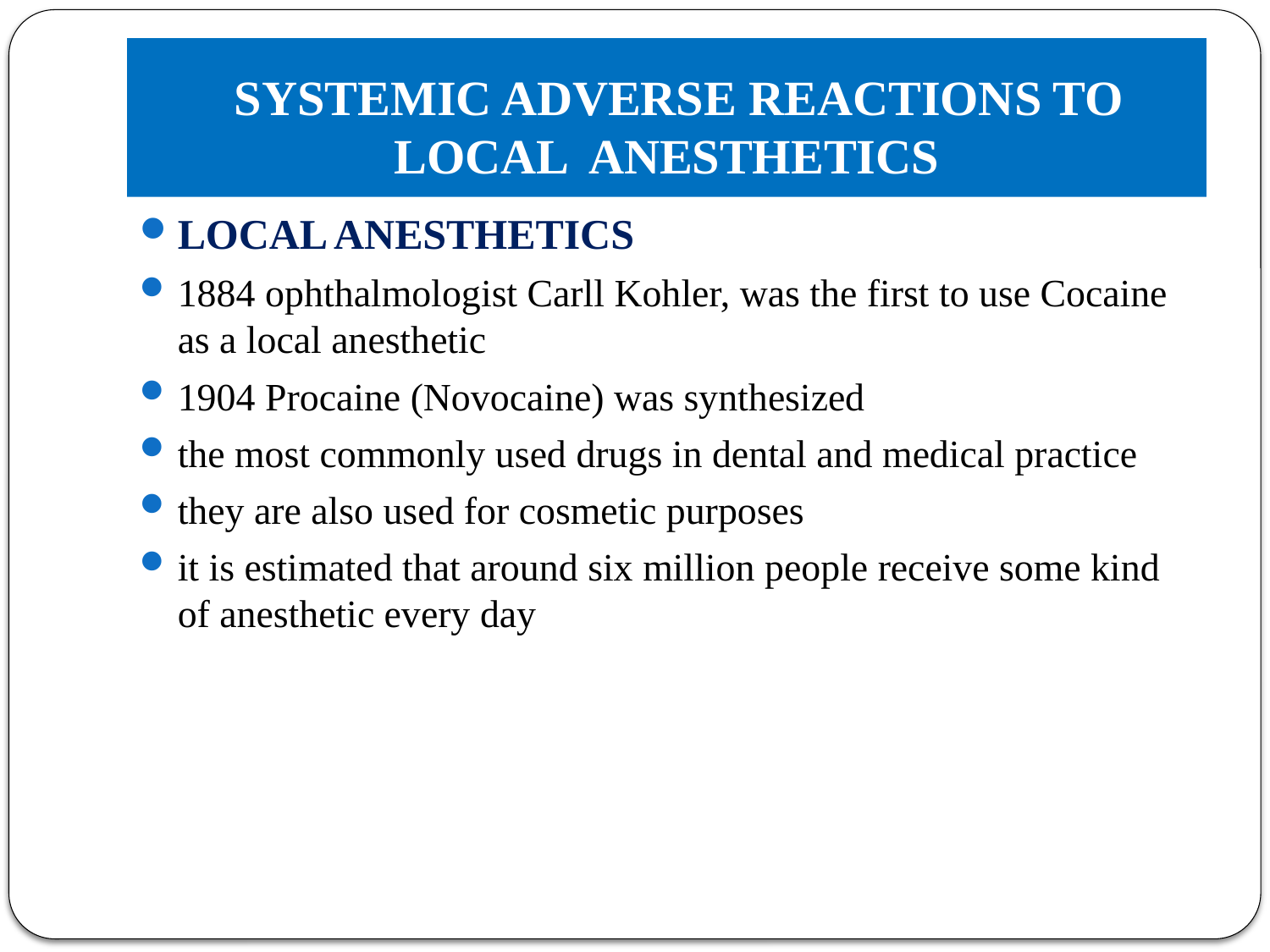

# SYSTEMIC ADVERSE REACTIONS TO LOCAL  ANESTHETICS
LOCAL ANESTHETICS
1884 ophthalmologist Carll Kohler, was the first to use Cocaine as a local anesthetic
1904 Procaine (Novocaine) was synthesized
the most commonly used drugs in dental and medical practice
they are also used for cosmetic purposes
it is estimated that around six million people receive some kind of anesthetic every day